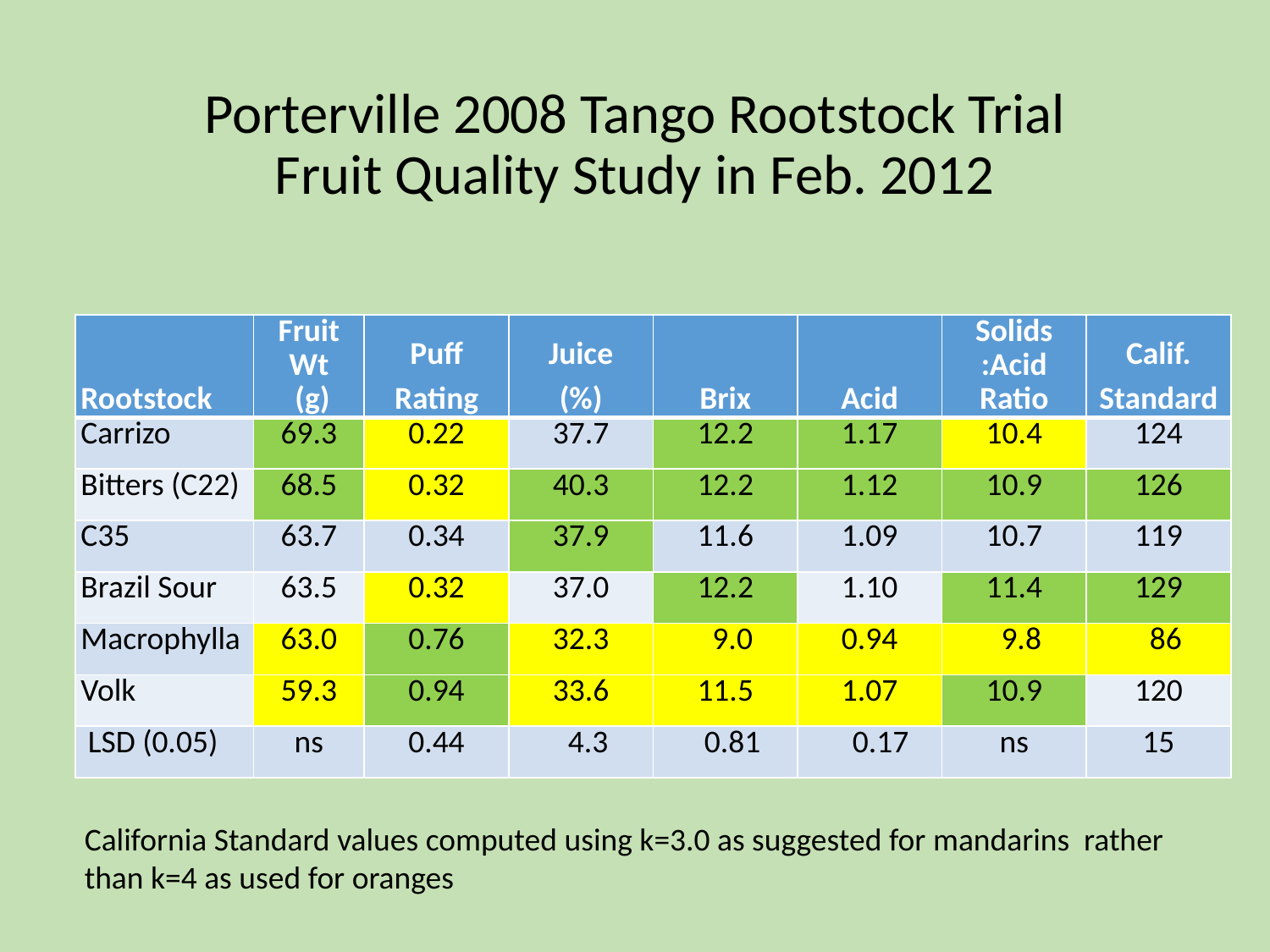

# Porterville 2008 Tango Rootstock Trial Fruit Quality Study in Feb. 2012
| Rootstock | Fruit Wt (g) | Puff Rating | Juice (%) | Brix | Acid | Solids :Acid Ratio | Calif. Standard |
| --- | --- | --- | --- | --- | --- | --- | --- |
| Carrizo | 69.3 | 0.22 | 37.7 | 12.2 | 1.17 | 10.4 | 124 |
| Bitters (C22) | 68.5 | 0.32 | 40.3 | 12.2 | 1.12 | 10.9 | 126 |
| C35 | 63.7 | 0.34 | 37.9 | 11.6 | 1.09 | 10.7 | 119 |
| Brazil Sour | 63.5 | 0.32 | 37.0 | 12.2 | 1.10 | 11.4 | 129 |
| Macrophylla | 63.0 | 0.76 | 32.3 | 9.0 | 0.94 | 9.8 | 86 |
| Volk | 59.3 | 0.94 | 33.6 | 11.5 | 1.07 | 10.9 | 120 |
| LSD (0.05) | ns | 0.44 | 4.3 | 0.81 | 0.17 | ns | 15 |
California Standard values computed using k=3.0 as suggested for mandarins  rather than k=4 as used for oranges